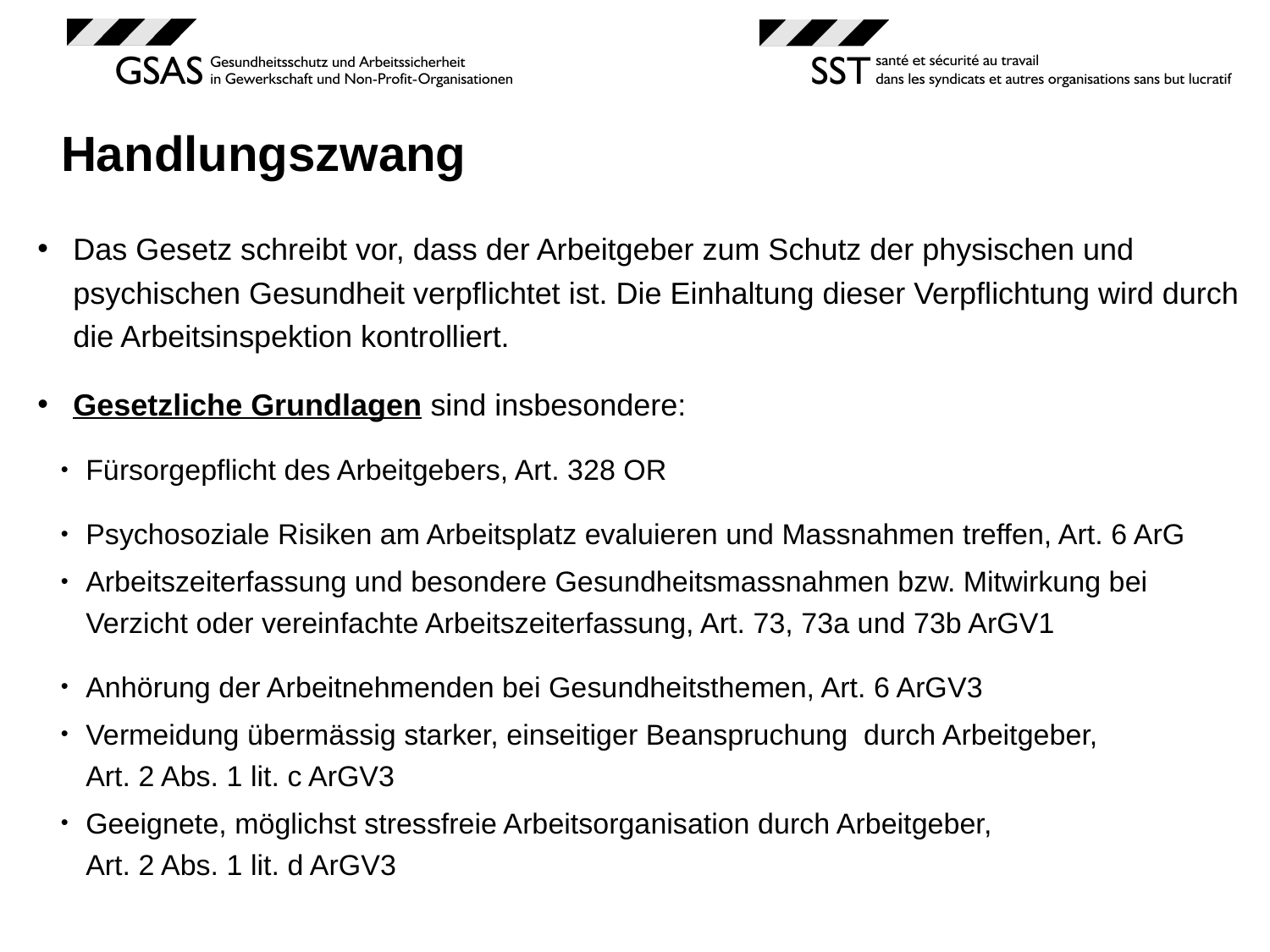

# Handlungszwang
Das Gesetz schreibt vor, dass der Arbeitgeber zum Schutz der physischen und psychischen Gesundheit verpflichtet ist. Die Einhaltung dieser Verpflichtung wird durch die Arbeitsinspektion kontrolliert.
Gesetzliche Grundlagen sind insbesondere:
Fürsorgepflicht des Arbeitgebers, Art. 328 OR
Psychosoziale Risiken am Arbeitsplatz evaluieren und Massnahmen treffen, Art. 6 ArG
Arbeitszeiterfassung und besondere Gesundheitsmassnahmen bzw. Mitwirkung bei Verzicht oder vereinfachte Arbeitszeiterfassung, Art. 73, 73a und 73b ArGV1
Anhörung der Arbeitnehmenden bei Gesundheitsthemen, Art. 6 ArGV3
Vermeidung übermässig starker, einseitiger Beanspruchung  durch Arbeitgeber,
Art. 2 Abs. 1 lit. c ArGV3
Geeignete, möglichst stressfreie Arbeitsorganisation durch Arbeitgeber,
Art. 2 Abs. 1 lit. d ArGV3